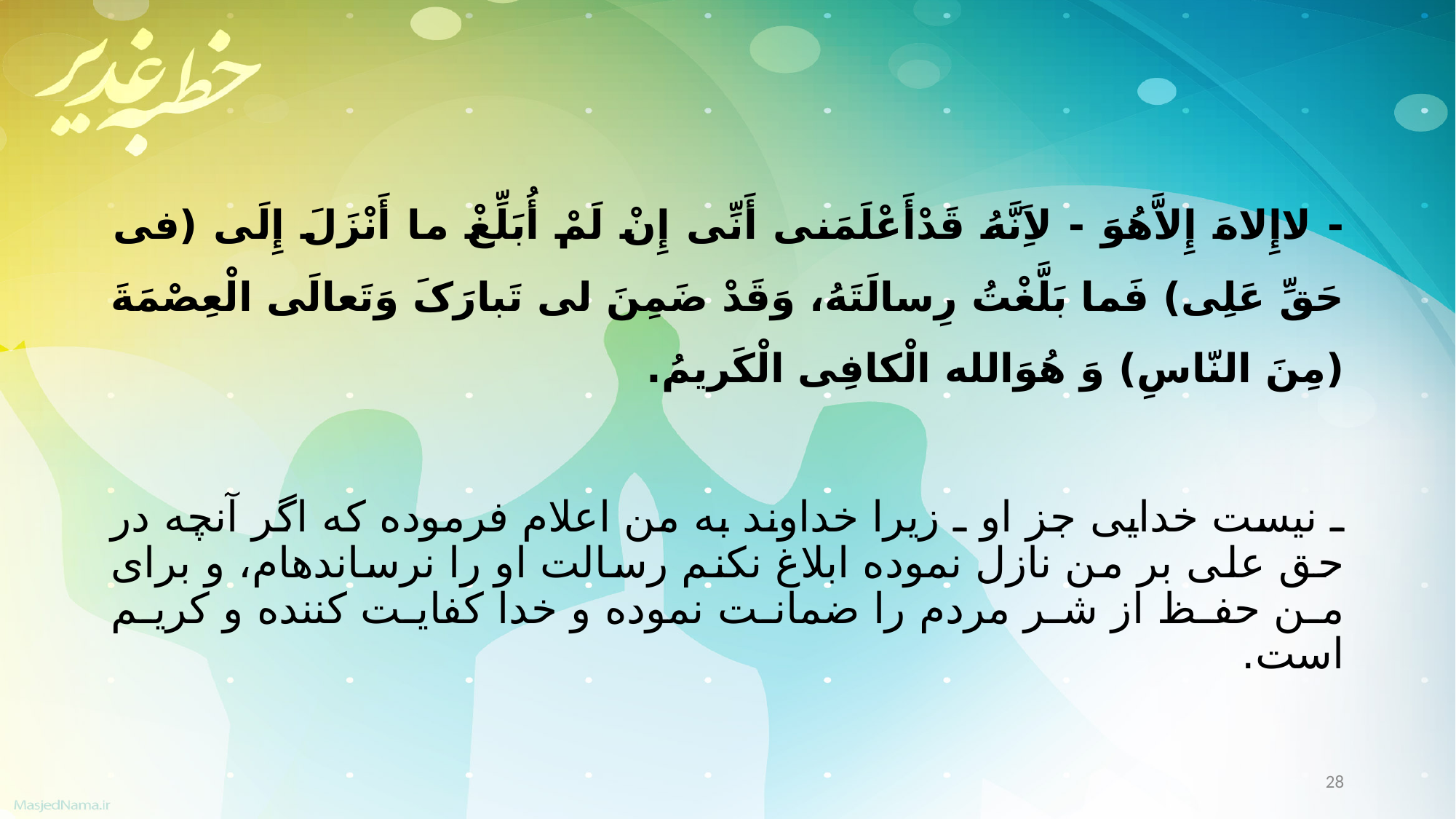

- لاإِلاهَ إِلاَّهُوَ - لاَِنَّهُ قَدْأَعْلَمَنی أَنِّی إِنْ لَمْ أُبَلِّغْ ما أَنْزَلَ إِلَی (فی حَقِّ عَلِی) فَما بَلَّغْتُ رِسالَتَهُ، وَقَدْ ضَمِنَ لی تَبارَکَ وَتَعالَی الْعِصْمَةَ (مِنَ النّاسِ) وَ هُوَالله الْکافِی الْکَریمُ.
ـ نیست خدایى جز او ـ زیرا خداوند به من اعلام فرموده که اگر آنچه در حق على بر من نازل نموده ابلاغ نکنم رسالت او را نرسانده‏ام، و براى من حفظ از شر مردم را ضمانت نموده و خدا کفایت کننده و کریم است.
28